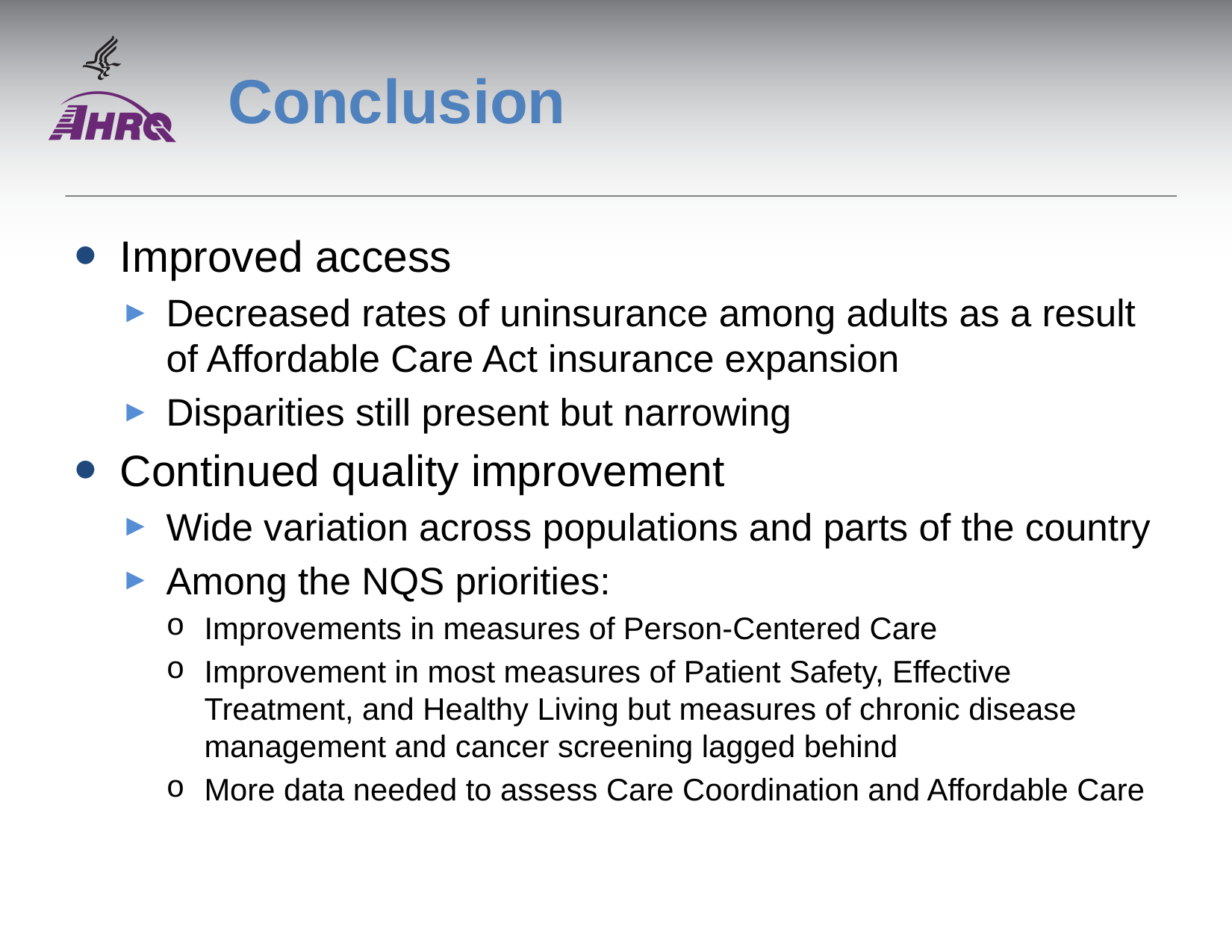

# Conclusion

Improved access
Decreased rates of uninsurance among adults as a result of Affordable Care Act insurance expansion
Disparities still present but narrowing
Continued quality improvement
Wide variation across populations and parts of the country
Among the NQS priorities:
Improvements in measures of Person-Centered Care
Improvement in most measures of Patient Safety, Effective Treatment, and Healthy Living but measures of chronic disease management and cancer screening lagged behind
More data needed to assess Care Coordination and Affordable Care